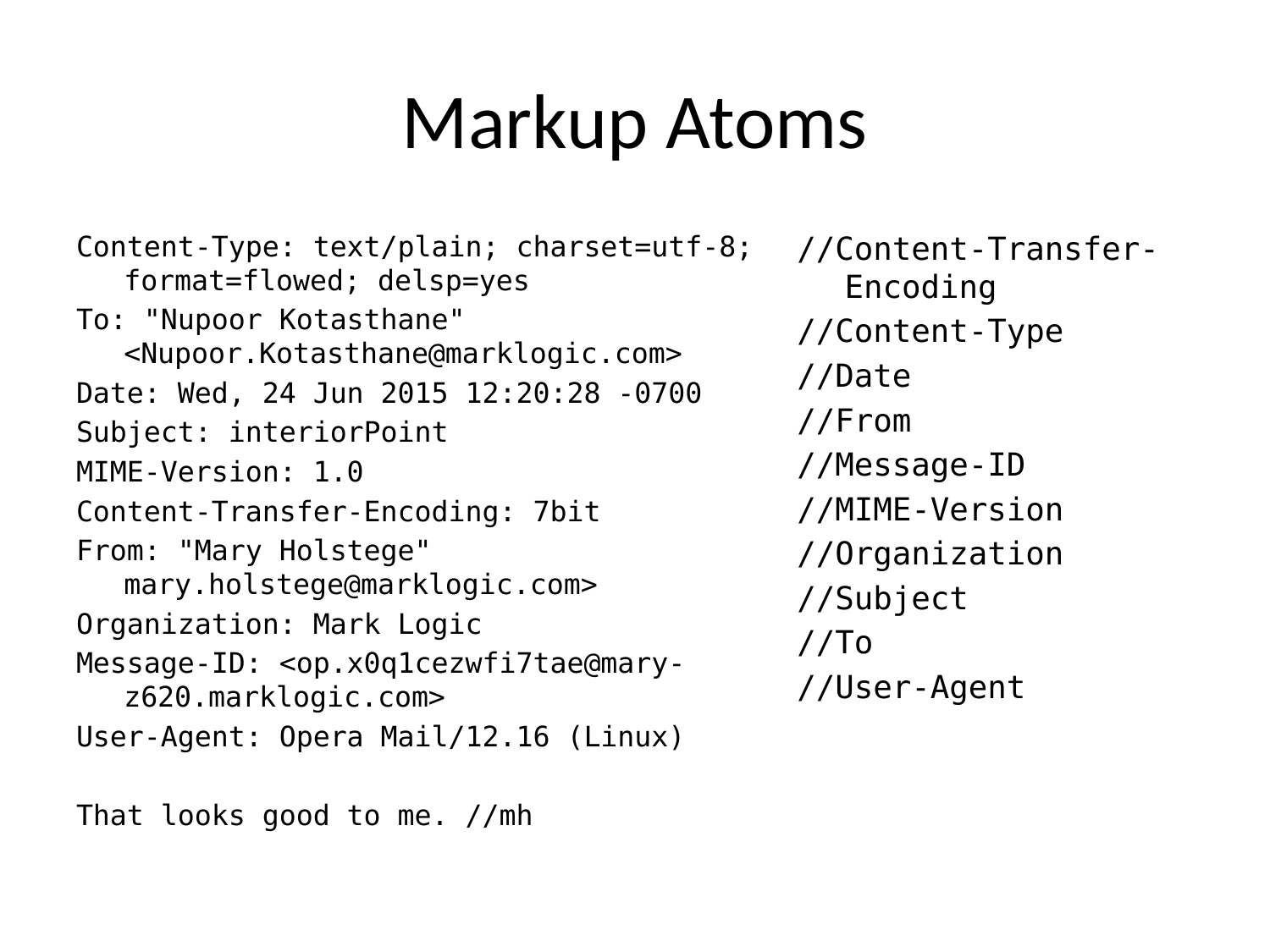

# Markup Atoms
Content-Type: text/plain; charset=utf-8; format=flowed; delsp=yes
To: "Nupoor Kotasthane" <Nupoor.Kotasthane@marklogic.com>
Date: Wed, 24 Jun 2015 12:20:28 -0700
Subject: interiorPoint
MIME-Version: 1.0
Content-Transfer-Encoding: 7bit
From: "Mary Holstege" mary.holstege@marklogic.com>
Organization: Mark Logic
Message-ID: <op.x0q1cezwfi7tae@mary-z620.marklogic.com>
User-Agent: Opera Mail/12.16 (Linux)

That looks good to me. //mh
//Content-Transfer-Encoding
//Content-Type
//Date
//From
//Message-ID
//MIME-Version
//Organization
//Subject
//To
//User-Agent